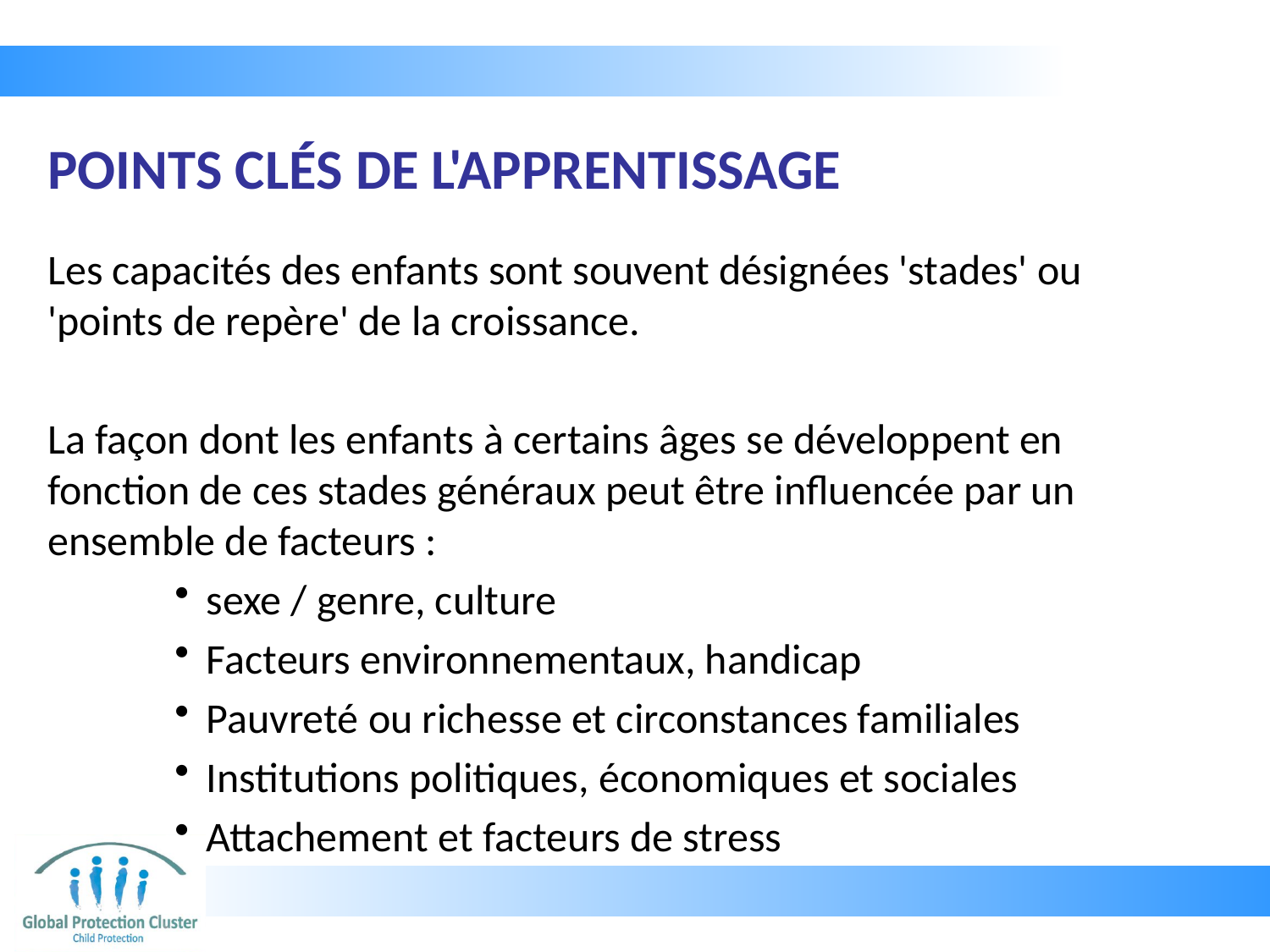

# POINTS CLÉS DE L'APPRENTISSAGE
Les capacités des enfants sont souvent désignées 'stades' ou 'points de repère' de la croissance.

La façon dont les enfants à certains âges se développent en fonction de ces stades généraux peut être influencée par un ensemble de facteurs :
sexe / genre, culture
Facteurs environnementaux, handicap
Pauvreté ou richesse et circonstances familiales
Institutions politiques, économiques et sociales
Attachement et facteurs de stress